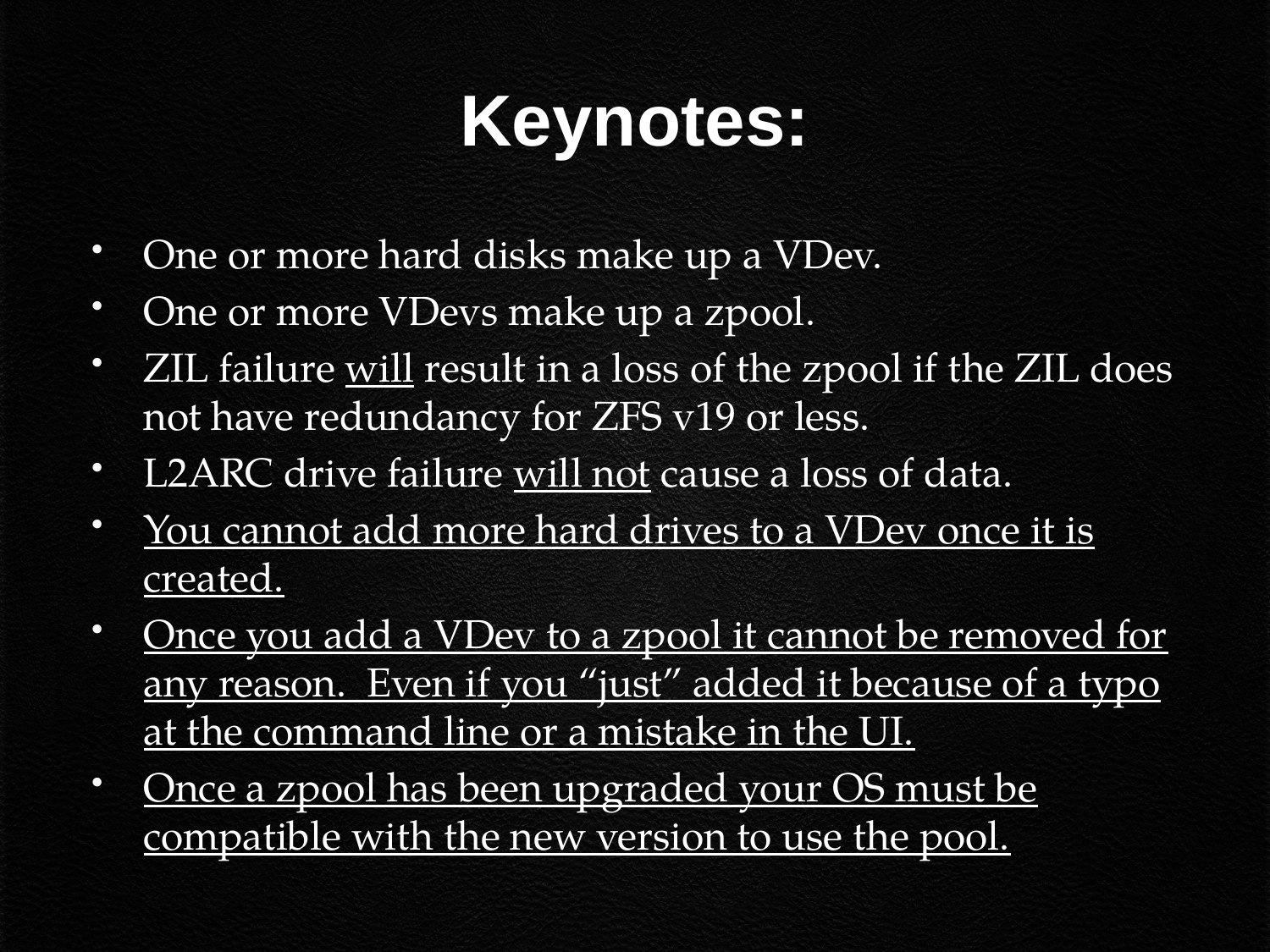

# Keynotes:
One or more hard disks make up a VDev.
One or more VDevs make up a zpool.
ZIL failure will result in a loss of the zpool if the ZIL does not have redundancy for ZFS v19 or less.
L2ARC drive failure will not cause a loss of data.
You cannot add more hard drives to a VDev once it is created.
Once you add a VDev to a zpool it cannot be removed for any reason.  Even if you “just” added it because of a typo at the command line or a mistake in the UI.
Once a zpool has been upgraded your OS must be compatible with the new version to use the pool.